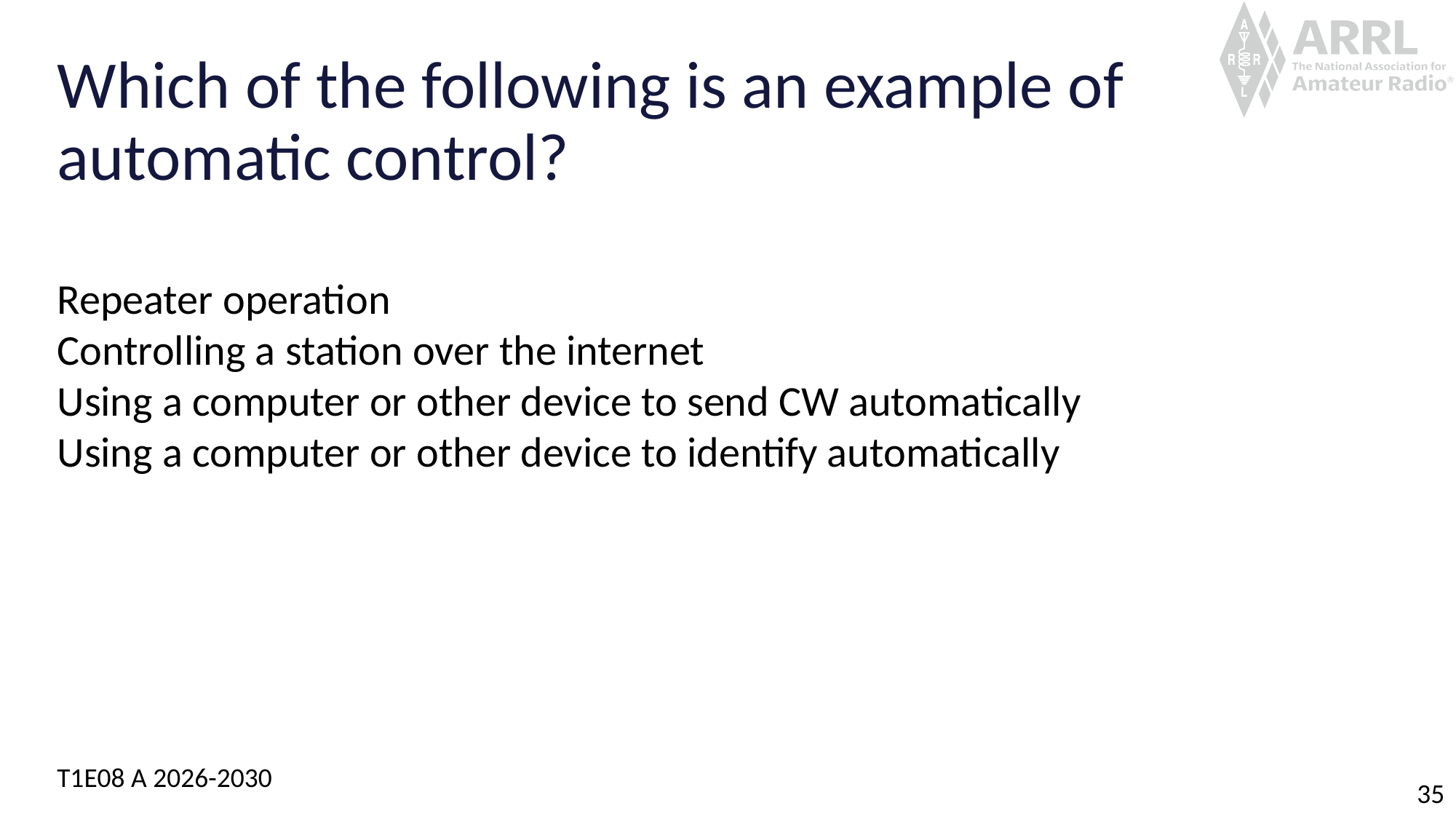

# Which of the following is an example of automatic control?
Repeater operation
Controlling a station over the internet
Using a computer or other device to send CW automatically
Using a computer or other device to identify automatically
T1E08 A 2026-2030